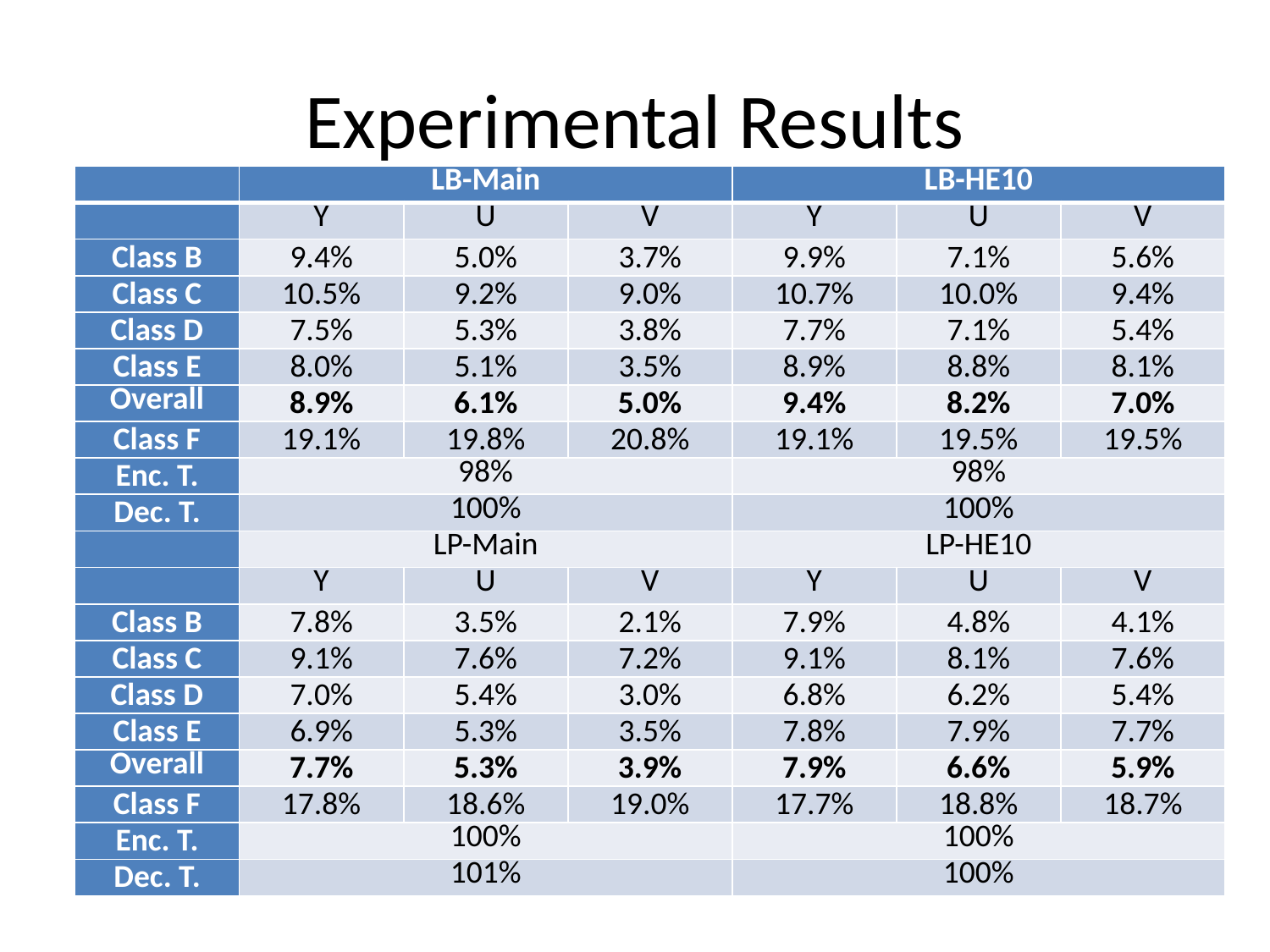

# Experimental Results
|  | LB-Main |  |  | LB-HE10 |  |  |
| --- | --- | --- | --- | --- | --- | --- |
|  | Y | U | V | Y | U | V |
| Class B | 9.4% | 5.0% | 3.7% | 9.9% | 7.1% | 5.6% |
| Class C | 10.5% | 9.2% | 9.0% | 10.7% | 10.0% | 9.4% |
| Class D | 7.5% | 5.3% | 3.8% | 7.7% | 7.1% | 5.4% |
| Class E | 8.0% | 5.1% | 3.5% | 8.9% | 8.8% | 8.1% |
| Overall | 8.9% | 6.1% | 5.0% | 9.4% | 8.2% | 7.0% |
| Class F | 19.1% | 19.8% | 20.8% | 19.1% | 19.5% | 19.5% |
| Enc. T. | 98% |  |  | 98% |  |  |
| Dec. T. | 100% |  |  | 100% |  |  |
|  | LP-Main |  |  | LP-HE10 |  |  |
|  | Y | U | V | Y | U | V |
| Class B | 7.8% | 3.5% | 2.1% | 7.9% | 4.8% | 4.1% |
| Class C | 9.1% | 7.6% | 7.2% | 9.1% | 8.1% | 7.6% |
| Class D | 7.0% | 5.4% | 3.0% | 6.8% | 6.2% | 5.4% |
| Class E | 6.9% | 5.3% | 3.5% | 7.8% | 7.9% | 7.7% |
| Overall | 7.7% | 5.3% | 3.9% | 7.9% | 6.6% | 5.9% |
| Class F | 17.8% | 18.6% | 19.0% | 17.7% | 18.8% | 18.7% |
| Enc. T. | 100% |  |  | 100% |  |  |
| Dec. T. | 101% |  |  | 100% |  |  |